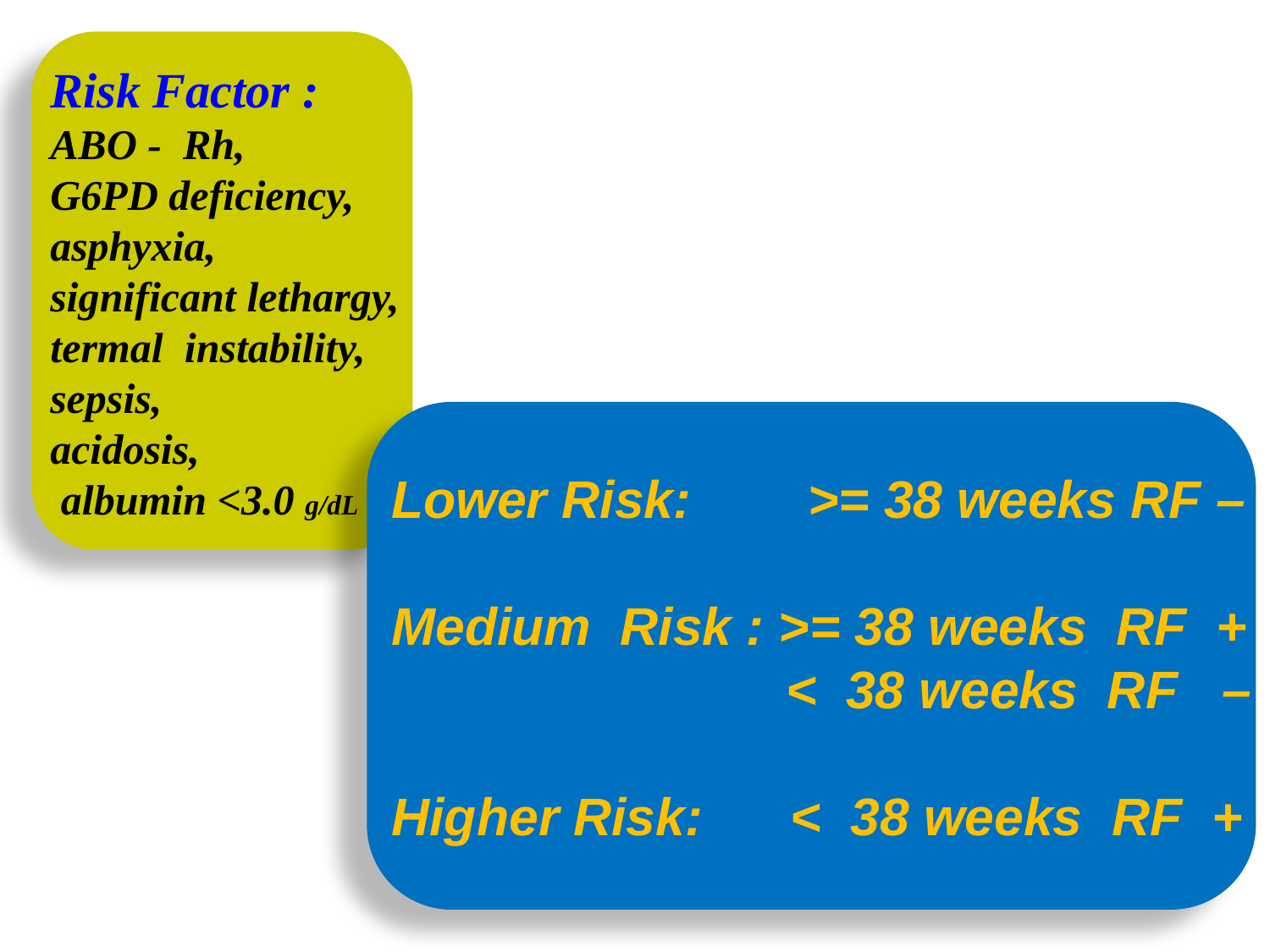

Risk Factor :
ABO -  Rh,
G6PD deficiency,
asphyxia,
significant lethargy,
termal  instability,
sepsis,
acidosis,
 albumin <3.0 g/dL
#
Lower Risk:        >= 38 weeks RF –

Medium  Risk : >= 38 weeks  RF  +
                           <  38 weeks  RF   –

Higher Risk:      <  38 weeks  RF  +